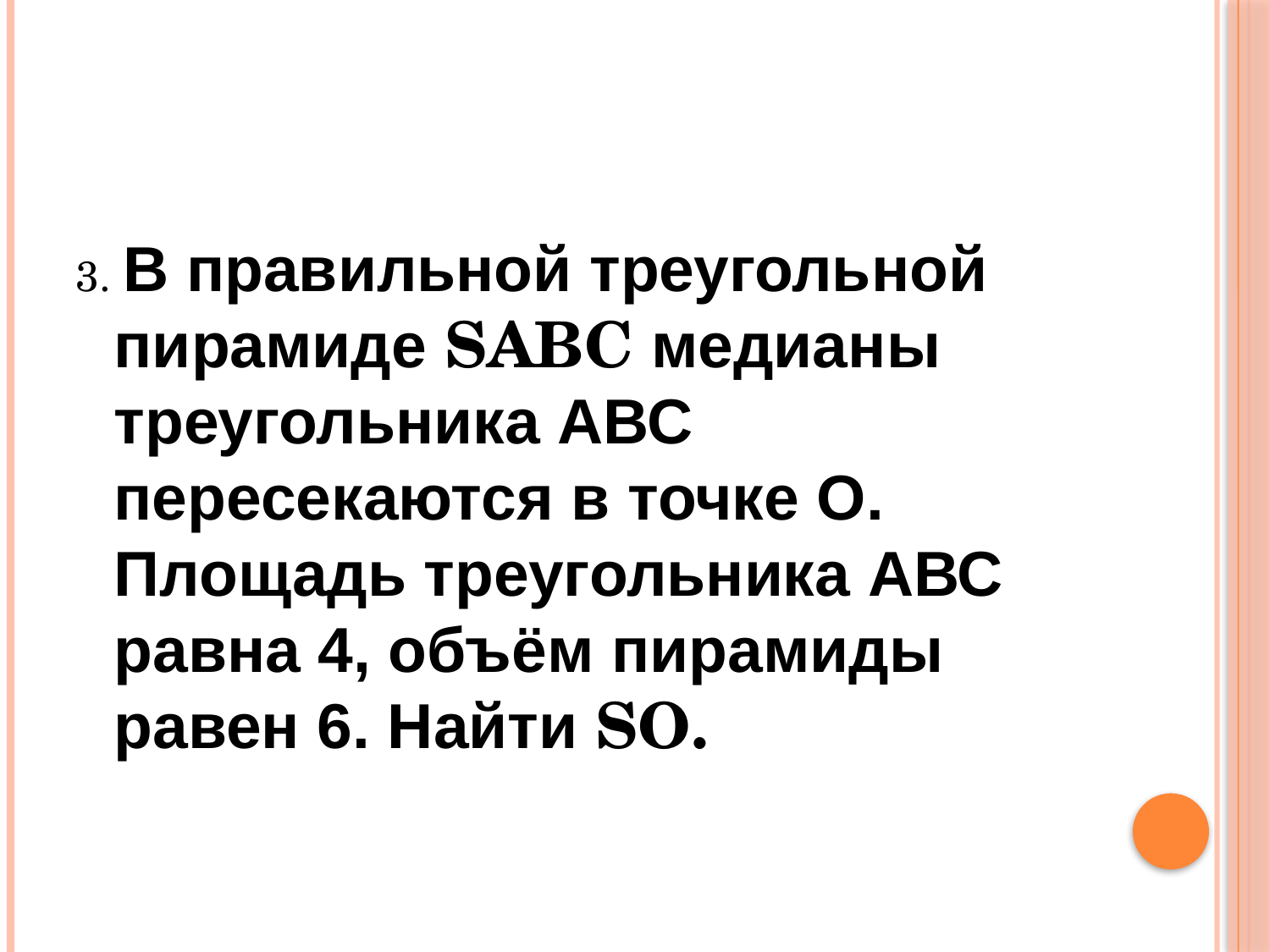

#
3. В правильной треугольной пирамиде SABC медианы треугольника АВС пересекаются в точке О. Площадь треугольника АВС равна 4, объём пирамиды равен 6. Найти SO.